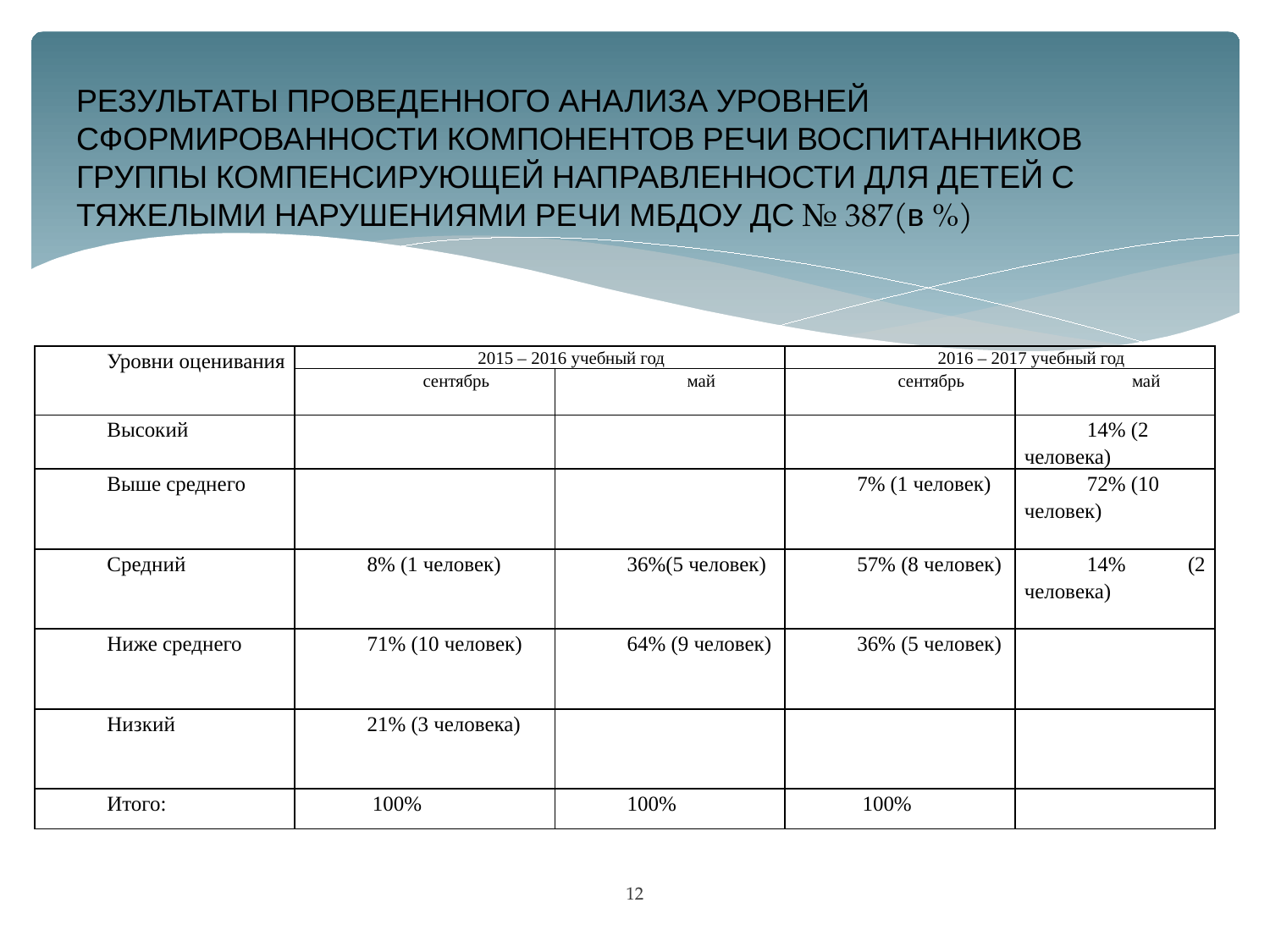

# РЕЗУЛЬТАТЫ ПРОВЕДЕННОГО АНАЛИЗА УРОВНЕЙ СФОРМИРОВАННОСТИ КОМПОНЕНТОВ РЕЧИ ВОСПИТАННИКОВ ГРУППЫ КОМПЕНСИРУЮЩЕЙ НАПРАВЛЕННОСТИ ДЛЯ ДЕТЕЙ С ТЯЖЕЛЫМИ НАРУШЕНИЯМИ РЕЧИ МБДОУ ДС № 387(в %)
| Уровни оценивания | 2015 – 2016 учебный год |  | 2016 – 2017 учебный год |  |
| --- | --- | --- | --- | --- |
|  | сентябрь | май | сентябрь | май |
| Высокий |  |  |  | 14% (2 человека) |
| Выше среднего |  |  | 7% (1 человек) | 72% (10 человек) |
| Средний | 8% (1 человек) | 36%(5 человек) | 57% (8 человек) | 14% (2 человека) |
| Ниже среднего | 71% (10 человек) | 64% (9 человек) | 36% (5 человек) |  |
| Низкий | 21% (3 человека) |  |  |  |
| Итого: | 100% | 100% | 100% |  |
12